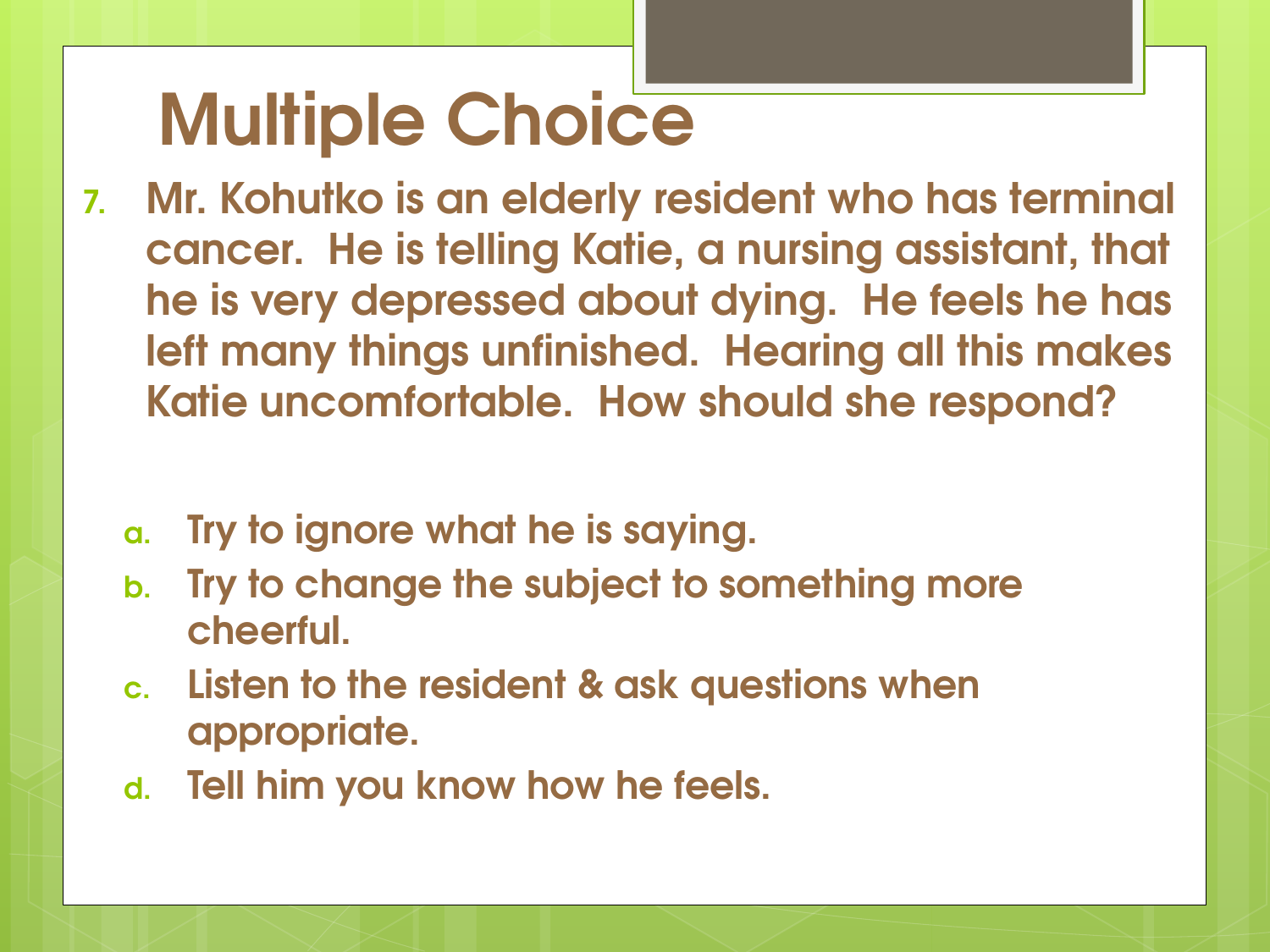

# Multiple Choice
Mr. Kohutko is an elderly resident who has terminal cancer.  He is telling Katie, a nursing assistant, that he is very depressed about dying.  He feels he has left many things unfinished.  Hearing all this makes Katie uncomfortable.  How should she respond?

Try to ignore what he is saying.
Try to change the subject to something more cheerful.
Listen to the resident & ask questions when appropriate.
Tell him you know how he feels.